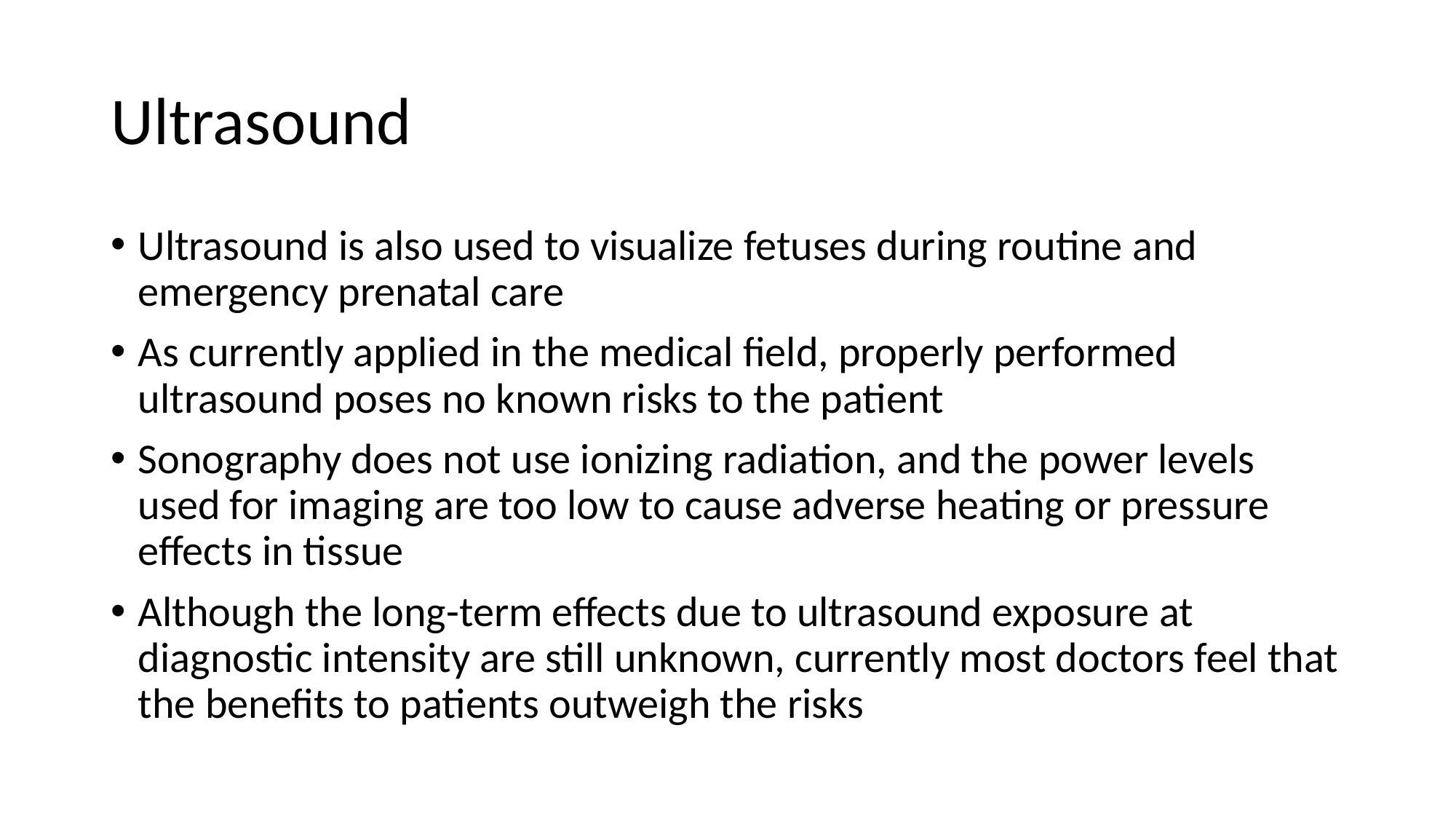

# Ultrasound
Ultrasound is also used to visualize fetuses during routine and emergency prenatal care
As currently applied in the medical field, properly performed ultrasound poses no known risks to the patient
Sonography does not use ionizing radiation, and the power levels used for imaging are too low to cause adverse heating or pressure effects in tissue
Although the long-term effects due to ultrasound exposure at diagnostic intensity are still unknown, currently most doctors feel that the benefits to patients outweigh the risks